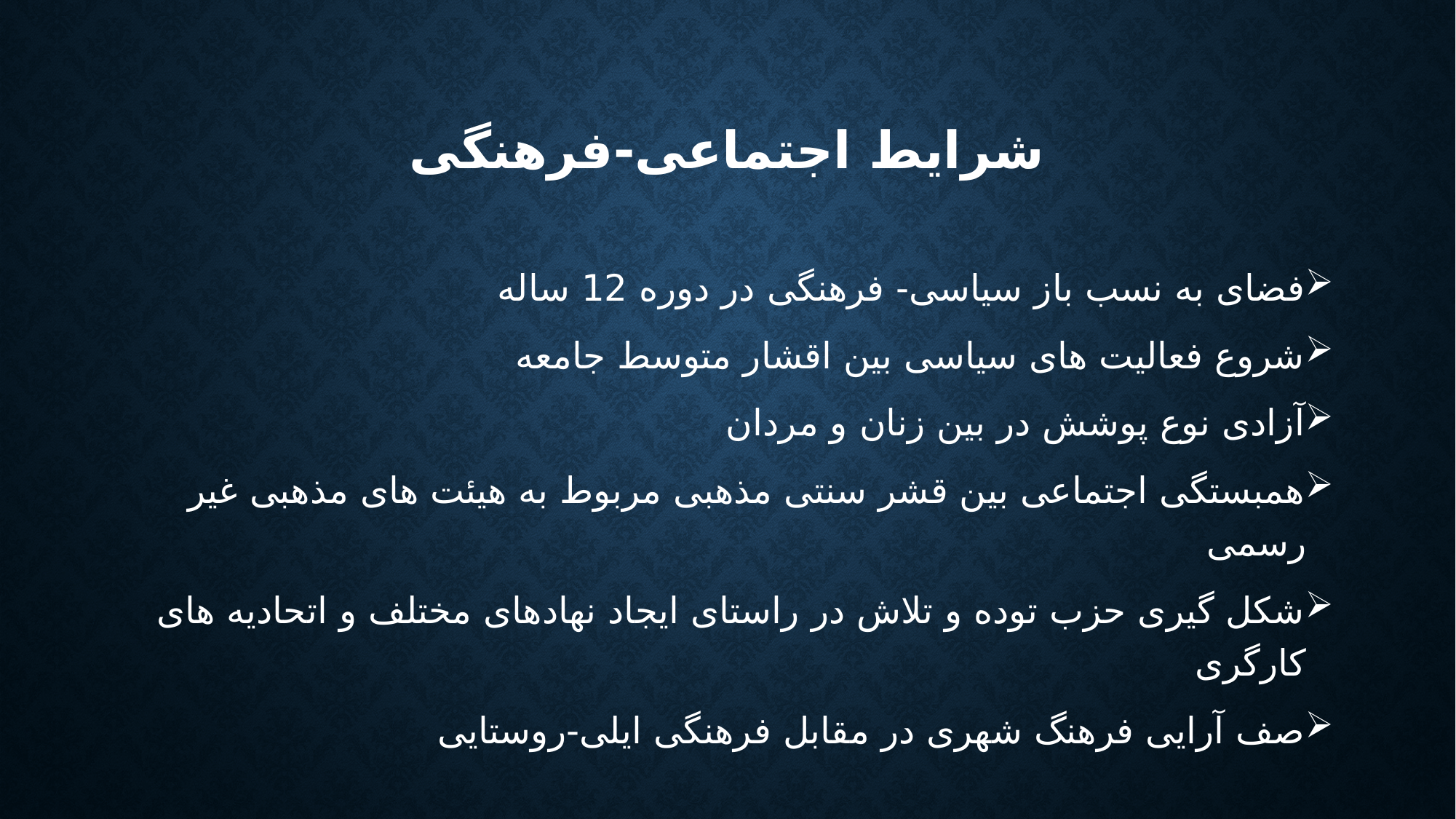

# شرایط اجتماعی-فرهنگی
فضای به نسب باز سیاسی- فرهنگی در دوره 12 ساله
شروع فعالیت های سیاسی بین اقشار متوسط جامعه
آزادی نوع پوشش در بین زنان و مردان
همبستگی اجتماعی بین قشر سنتی مذهبی مربوط به هیئت های مذهبی غیر رسمی
شکل گیری حزب توده و تلاش در راستای ایجاد نهادهای مختلف و اتحادیه های کارگری
صف آرایی فرهنگ شهری در مقابل فرهنگی ایلی-روستایی